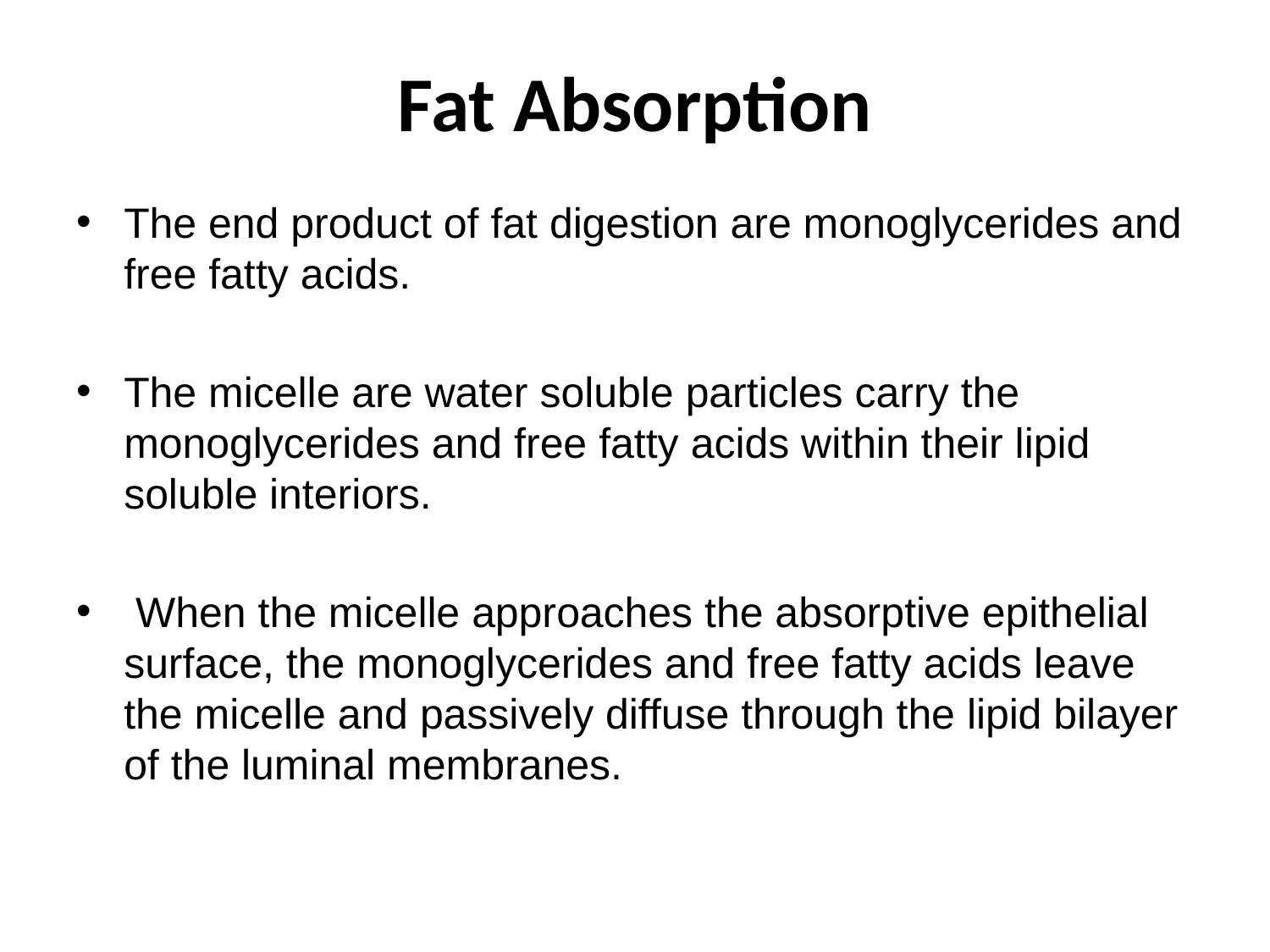

# Fat Absorption
The end product of fat digestion are monoglycerides and free fatty acids.

The micelle are water soluble particles carry the monoglycerides and free fatty acids within their lipid soluble interiors.

 When the micelle approaches the absorptive epithelial surface, the monoglycerides and free fatty acids leave the micelle and passively diffuse through the lipid bilayer of the luminal membranes.